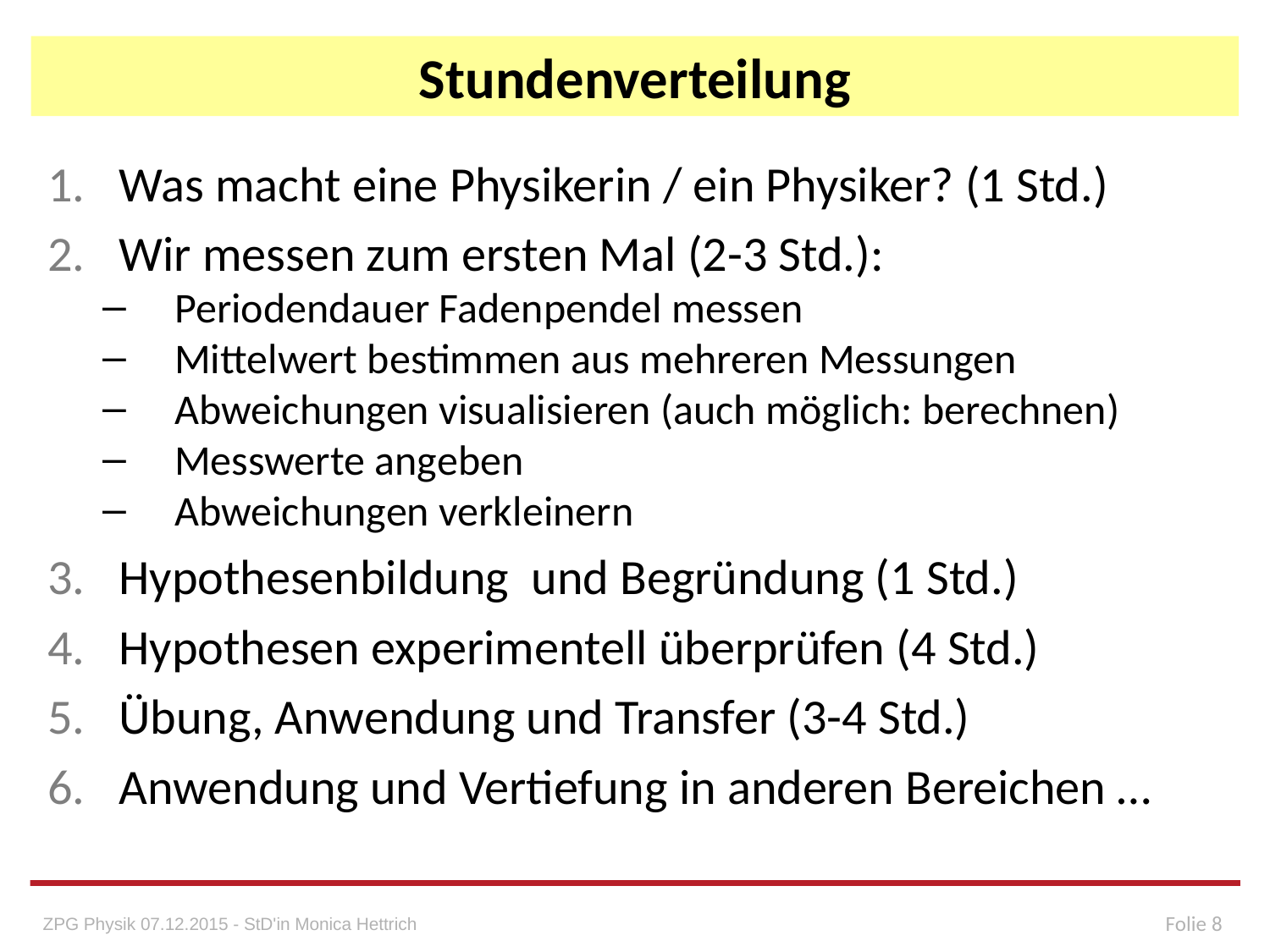

# Stundenverteilung
Was macht eine Physikerin / ein Physiker? (1 Std.)
Wir messen zum ersten Mal (2-3 Std.):
Periodendauer Fadenpendel messen
Mittelwert bestimmen aus mehreren Messungen
Abweichungen visualisieren (auch möglich: berechnen)
Messwerte angeben
Abweichungen verkleinern
Hypothesenbildung  und Begründung (1 Std.)
Hypothesen experimentell überprüfen (4 Std.)
Übung, Anwendung und Transfer (3-4 Std.)
Anwendung und Vertiefung in anderen Bereichen …
Folie 8
ZPG Physik 07.12.2015 - StD'in Monica Hettrich